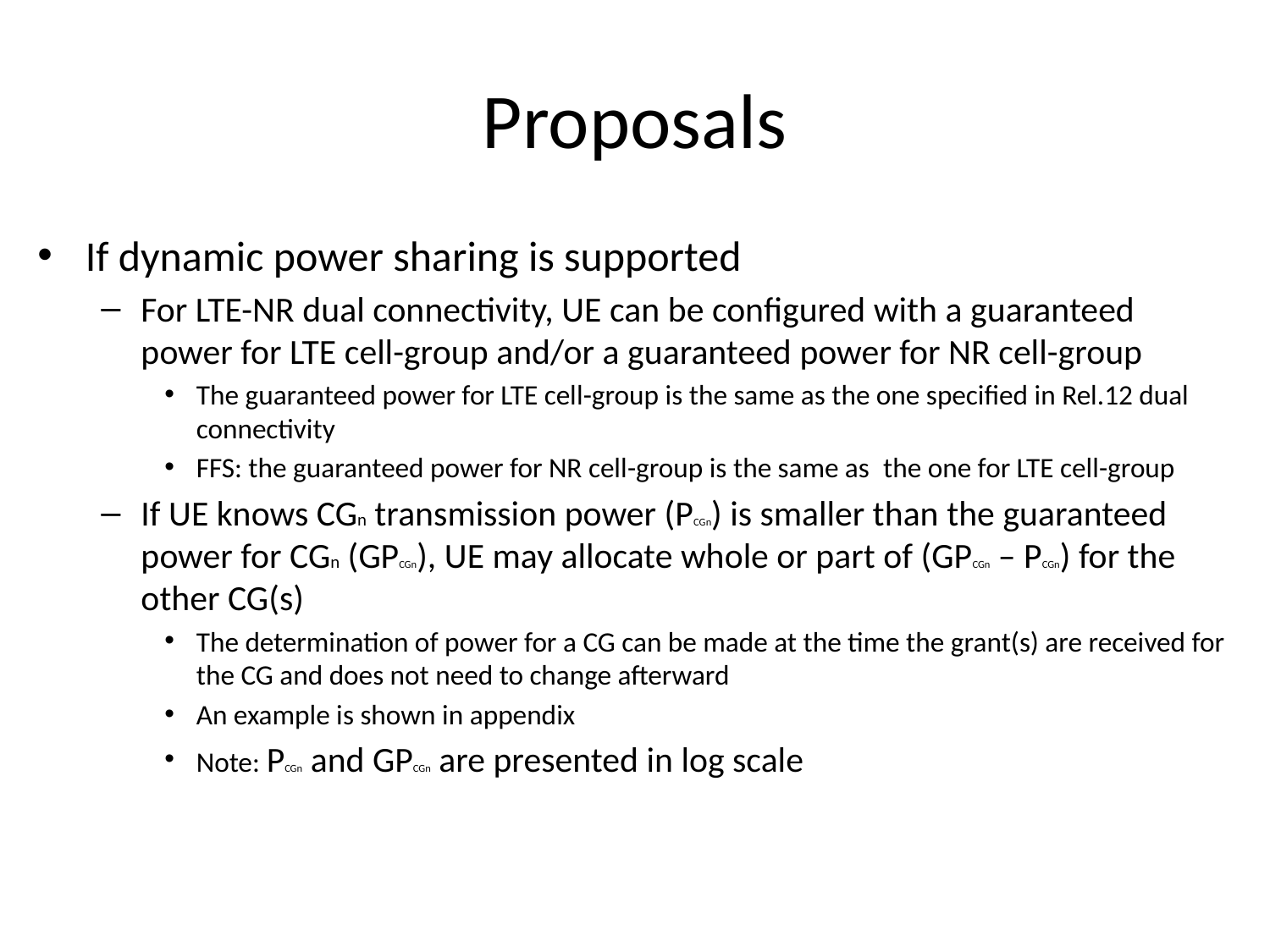

# Proposals
If dynamic power sharing is supported
For LTE-NR dual connectivity, UE can be configured with a guaranteed power for LTE cell-group and/or a guaranteed power for NR cell-group
The guaranteed power for LTE cell-group is the same as the one specified in Rel.12 dual connectivity
FFS: the guaranteed power for NR cell-group is the same as  the one for LTE cell-group
If UE knows CGn transmission power (PCGn) is smaller than the guaranteed power for CGn (GPCGn), UE may allocate whole or part of (GPCGn – PCGn) for the other CG(s)
The determination of power for a CG can be made at the time the grant(s) are received for the CG and does not need to change afterward
An example is shown in appendix
Note: PCGn and GPCGn are presented in log scale